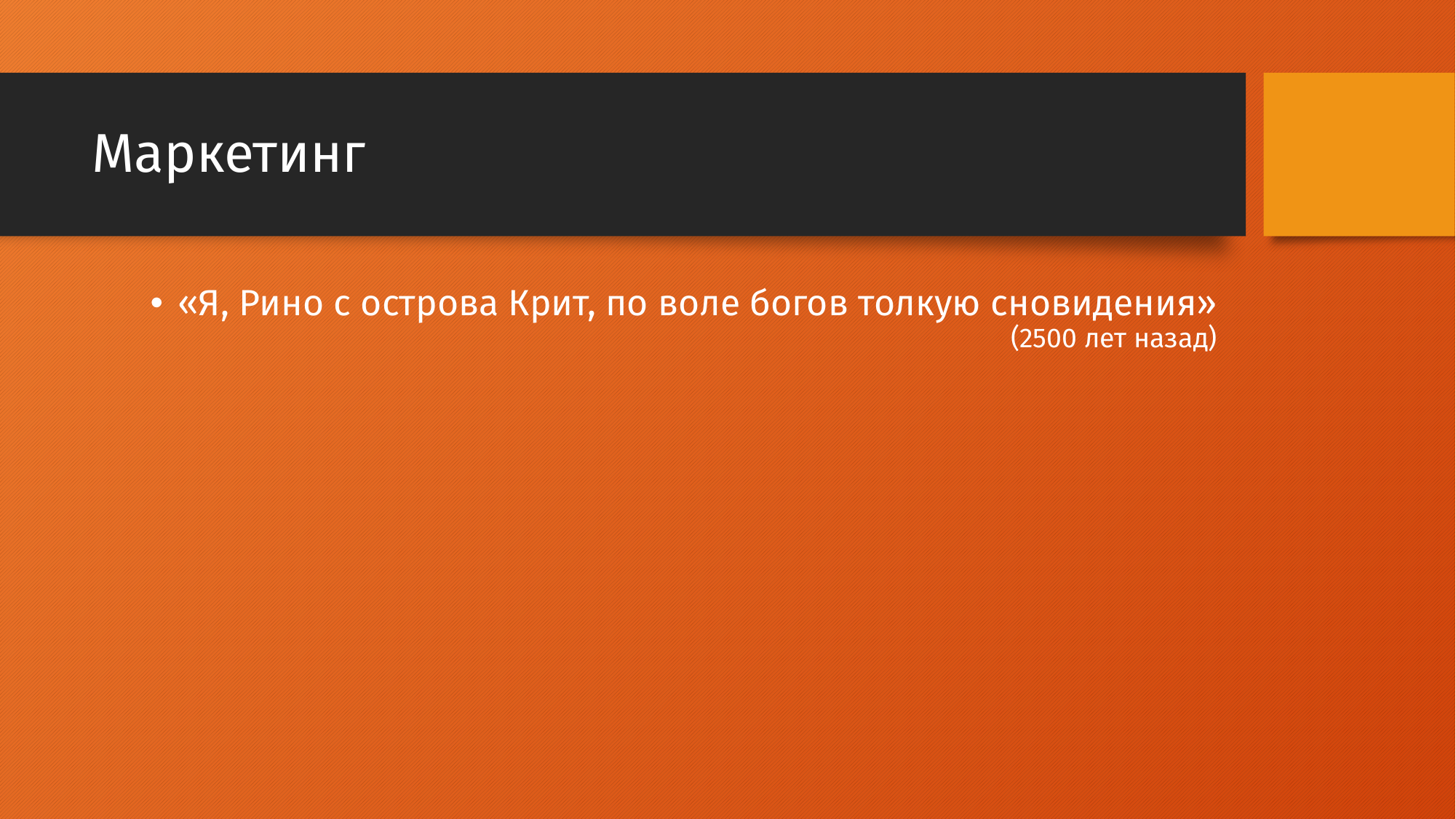

# Маркетинг
«Я, Рино с острова Крит, по воле богов толкую сновидения» (2500 лет назад)